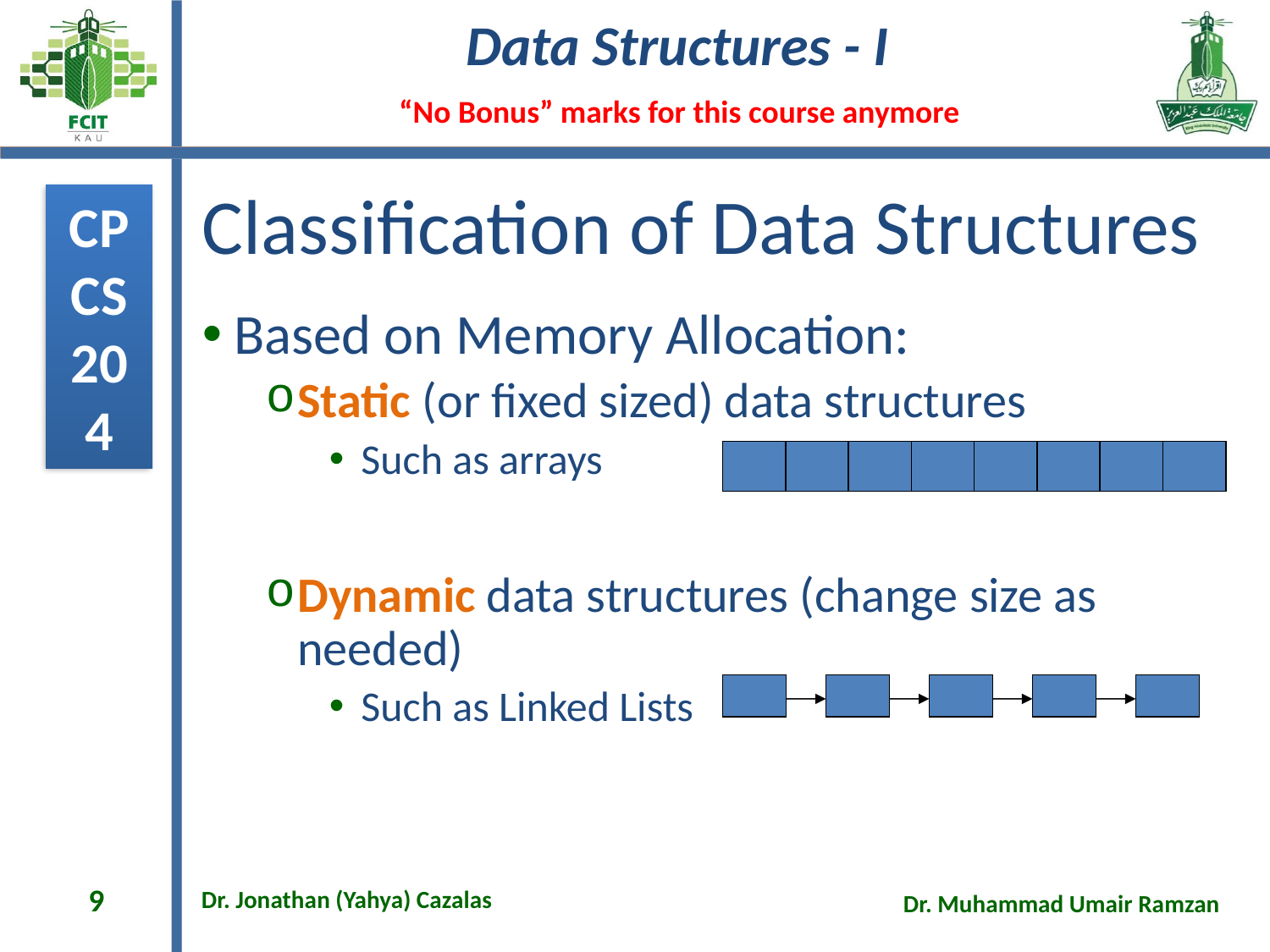

# Classification of Data Structures
Based on Memory Allocation:
Static (or fixed sized) data structures
Such as arrays

Dynamic data structures (change size as needed)
Such as Linked Lists

9